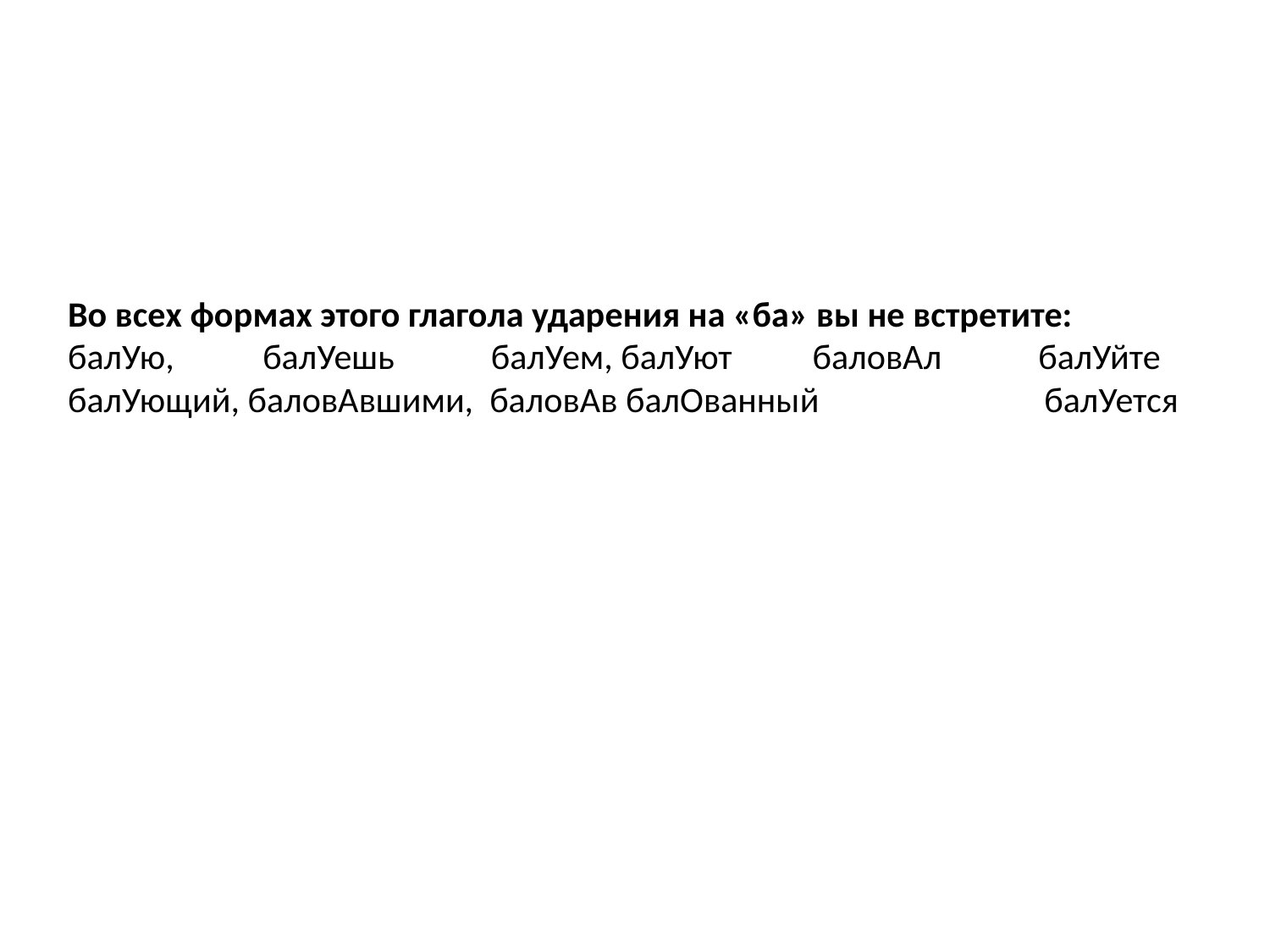

# Во всех формах этого глагола ударения на «ба» вы не встретите: балУю,           балУешь            балУем, балУют          баловАл            балУйте балУющий, баловАвшими,  баловАв балОванный                            балУется